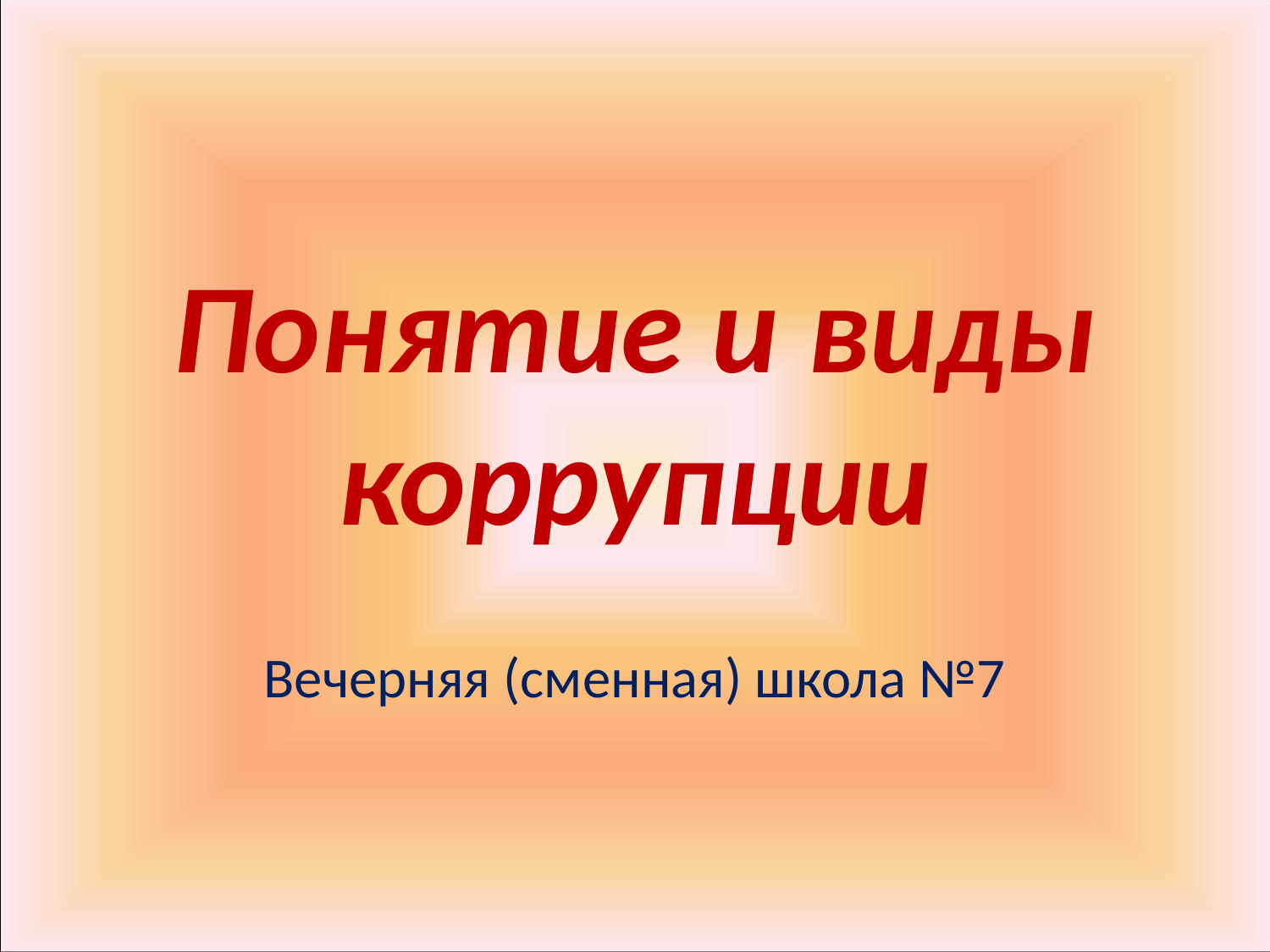

# Понятие и виды коррупции
Вечерняя (сменная) школа №7